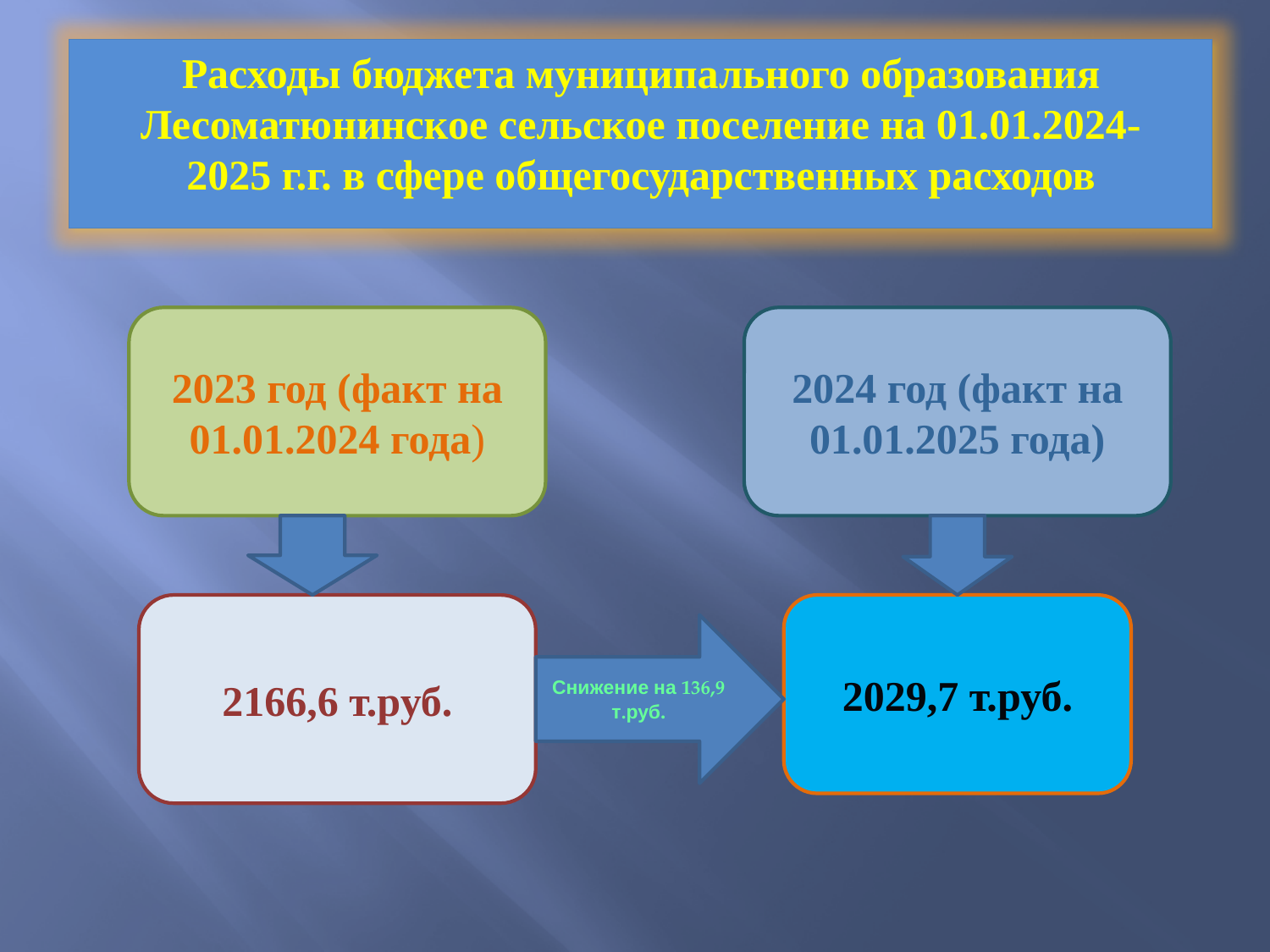

Расходы бюджета муниципального образования Лесоматюнинское сельское поселение на 01.01.2024-
2025 г.г. в сфере общегосударственных расходов
2023 год (факт на 01.01.2024 года)
2024 год (факт на 01.01.2025 года)

2166,6 т.руб.
2029,7 т.руб.
Снижение на 136,9 т.руб.